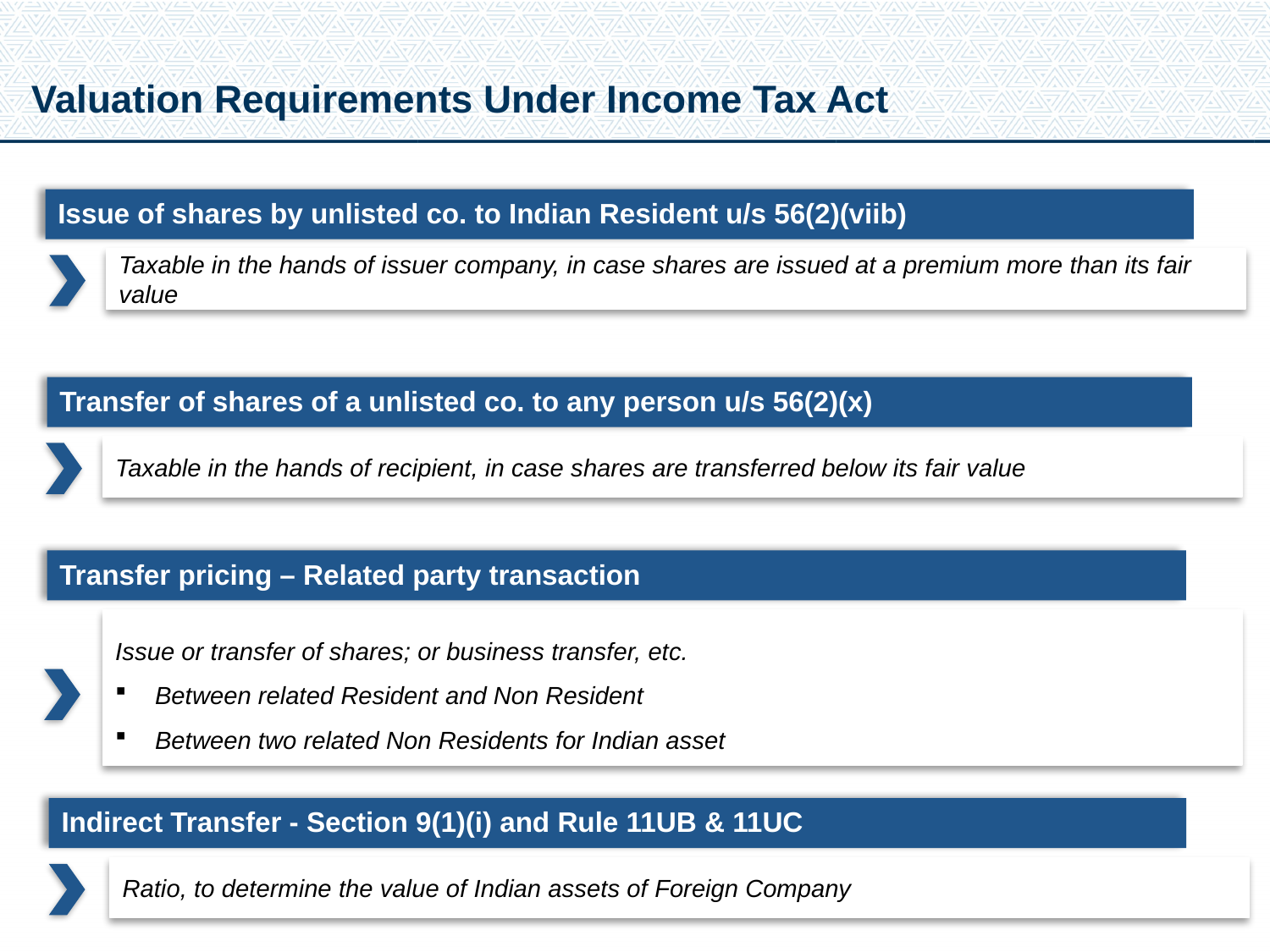

Valuation Requirements Under Income Tax Act
Issue of shares by unlisted co. to Indian Resident u/s 56(2)(viib)

Taxable in the hands of issuer company, in case shares are issued at a premium more than its fair value

Transfer of shares of a unlisted co. to any person u/s 56(2)(x)

Taxable in the hands of recipient, in case shares are transferred below its fair value

Transfer pricing – Related party transaction
Issue or transfer of shares; or business transfer, etc.
Between related Resident and Non Resident
Between two related Non Residents for Indian asset

Indirect Transfer - Section 9(1)(i) and Rule 11UB & 11UC

Ratio, to determine the value of Indian assets of Foreign Company